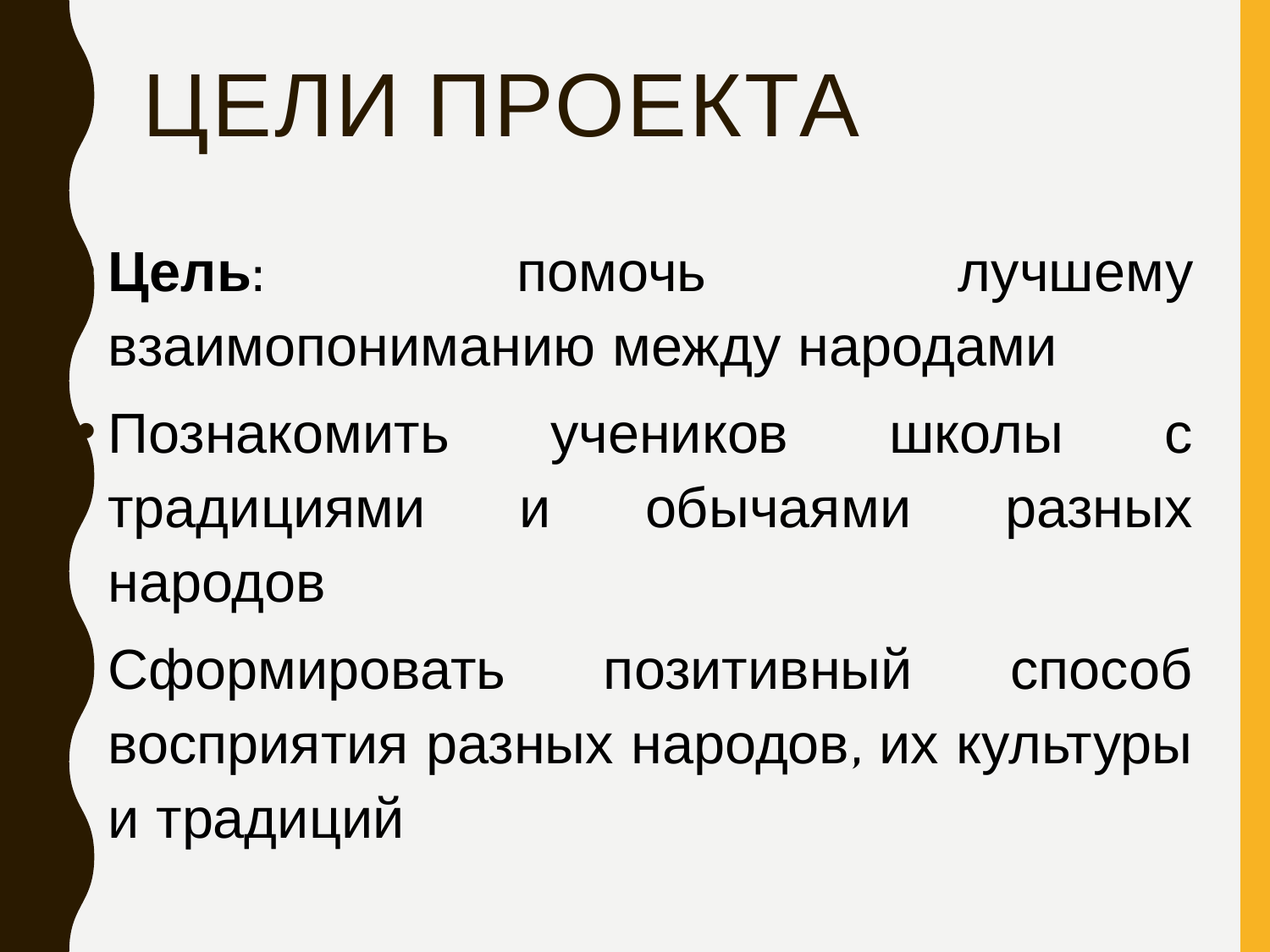

# Цели проекта
Цель: помочь лучшему взаимопониманию между народами
Познакомить учеников школы с традициями и обычаями разных народов
Сформировать позитивный способ восприятия разных народов, их культуры и традиций